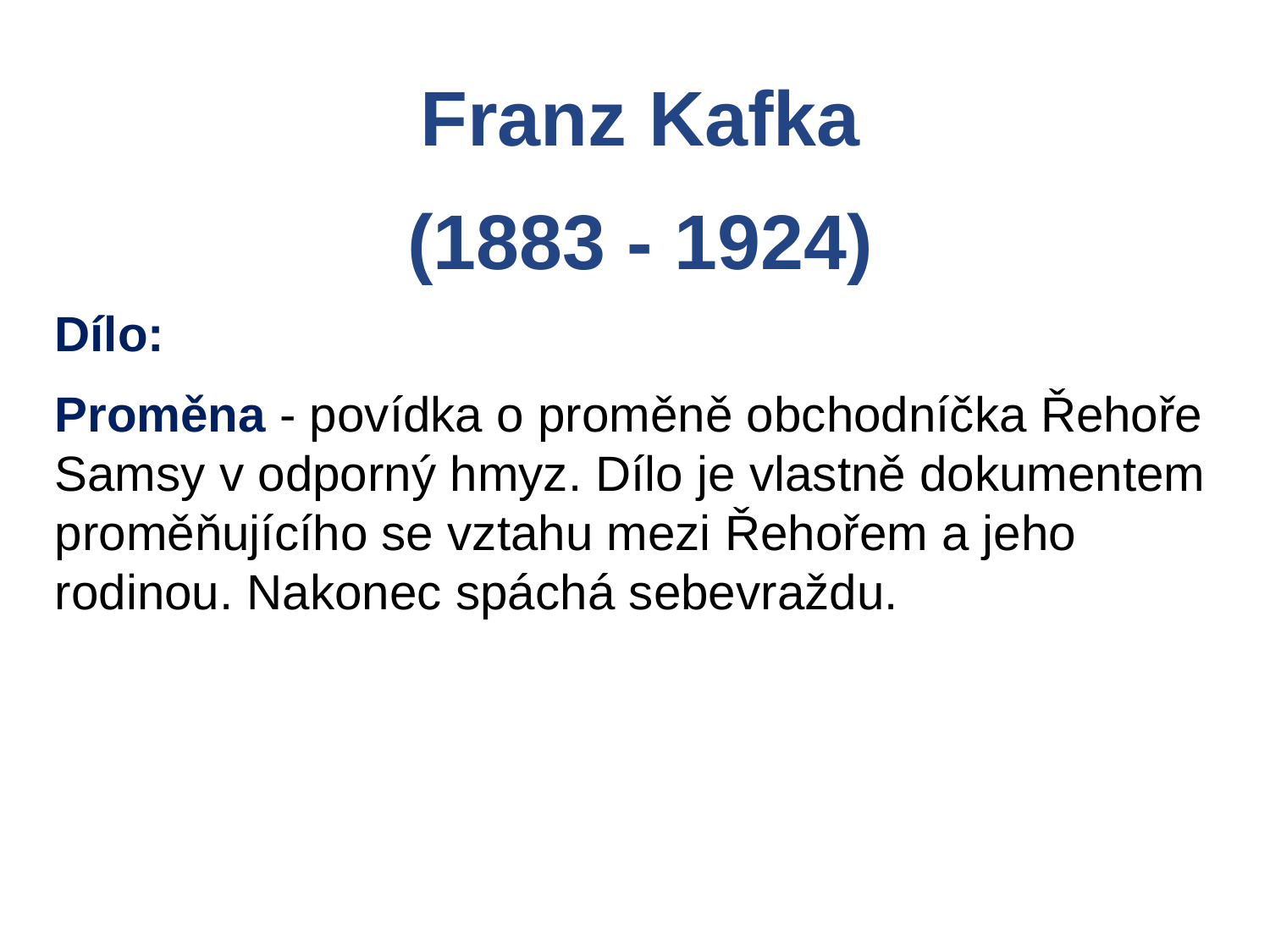

Franz Kafka
(1883 - 1924)
Dílo:
Proměna - povídka o proměně obchodníčka Řehoře Samsy v odporný hmyz. Dílo je vlastně dokumentem proměňujícího se vztahu mezi Řehořem a jeho rodinou. Nakonec spáchá sebevraždu.